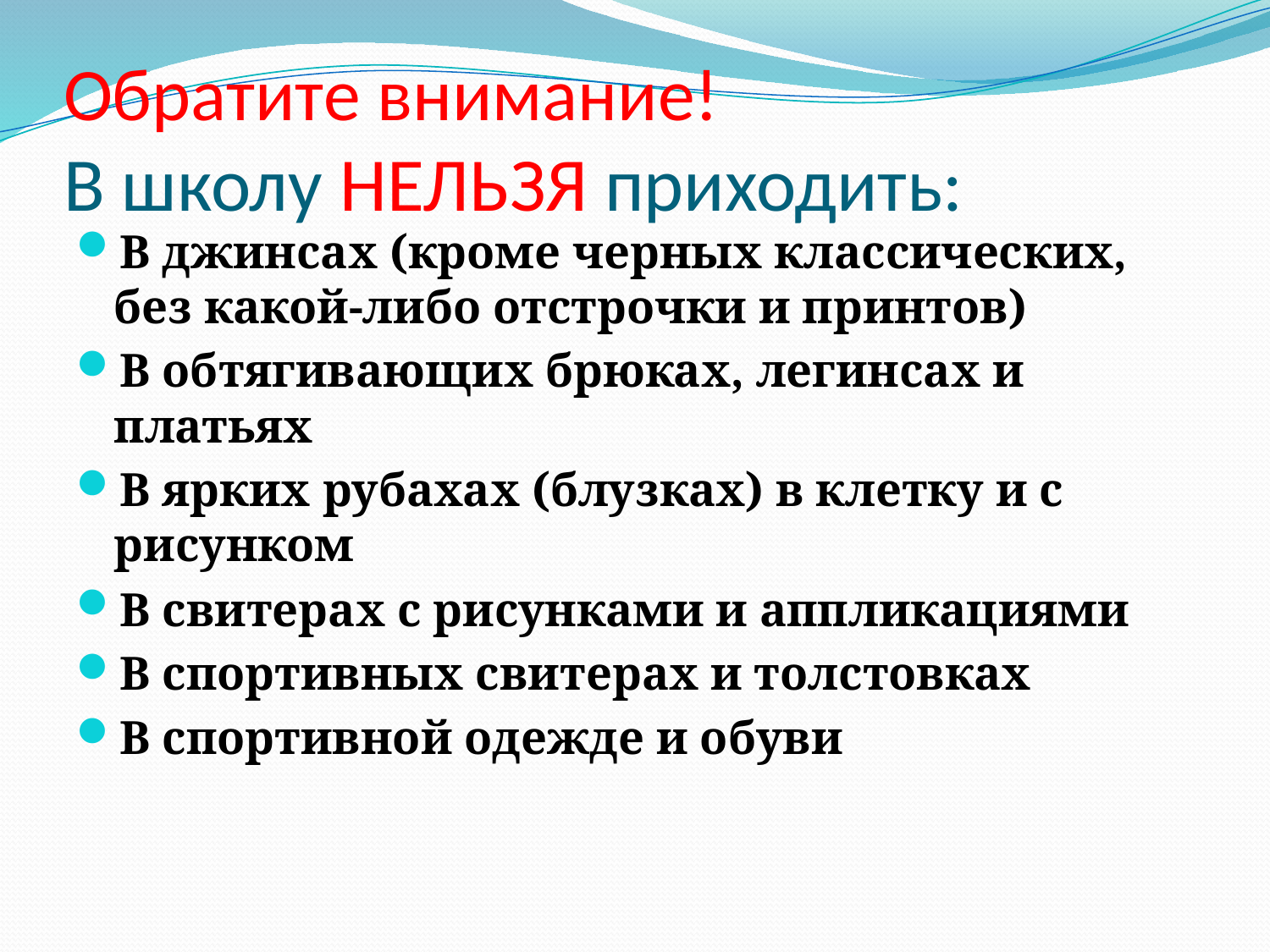

# Обратите внимание! В школу НЕЛЬЗЯ приходить:
В джинсах (кроме черных классических, без какой-либо отстрочки и принтов)
В обтягивающих брюках, легинсах и платьях
В ярких рубахах (блузках) в клетку и с рисунком
В свитерах с рисунками и аппликациями
В спортивных свитерах и толстовках
В спортивной одежде и обуви